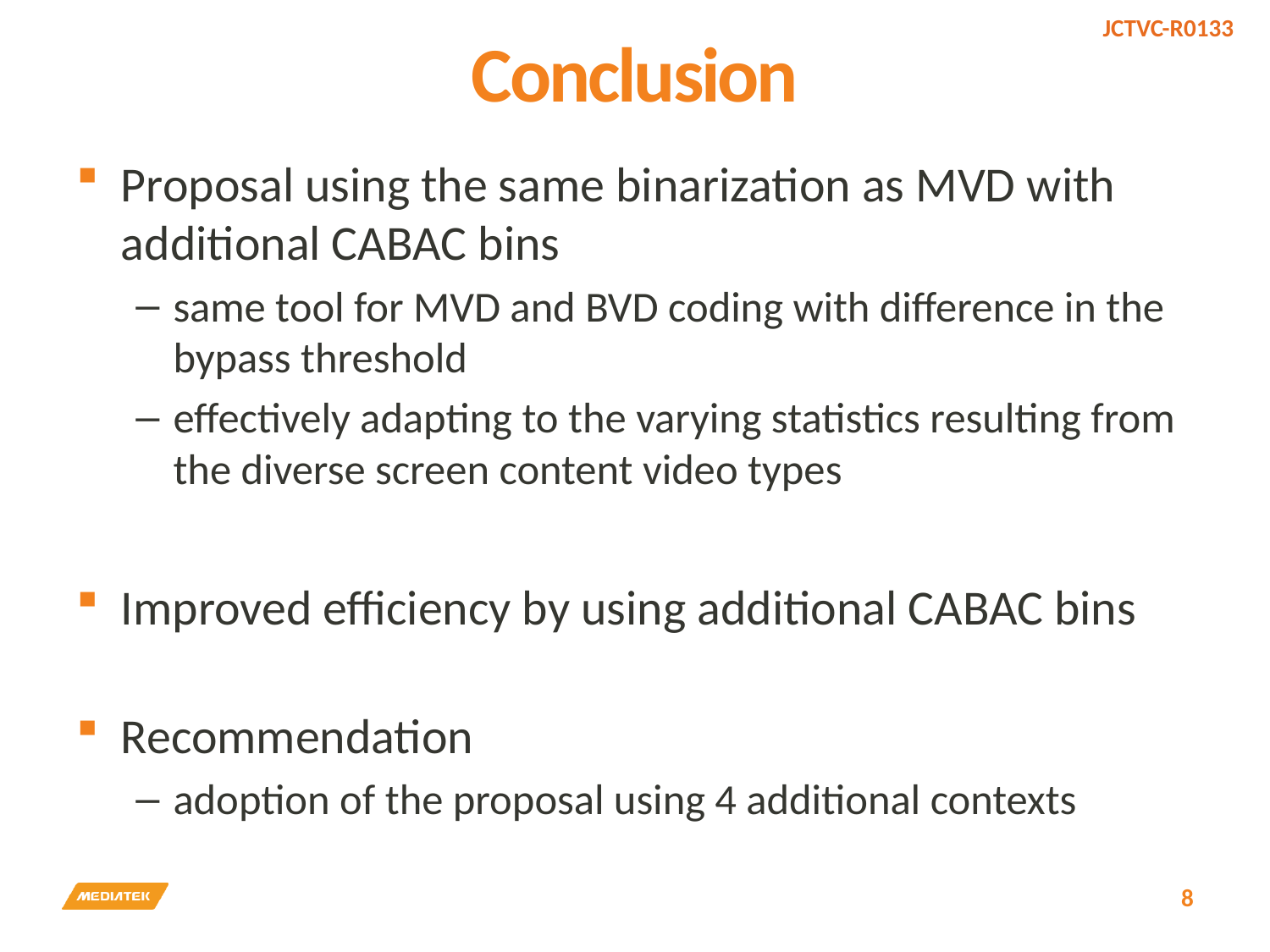

# Conclusion
Proposal using the same binarization as MVD with additional CABAC bins
same tool for MVD and BVD coding with difference in the bypass threshold
effectively adapting to the varying statistics resulting from the diverse screen content video types

Improved efficiency by using additional CABAC bins

Recommendation
adoption of the proposal using 4 additional contexts
8